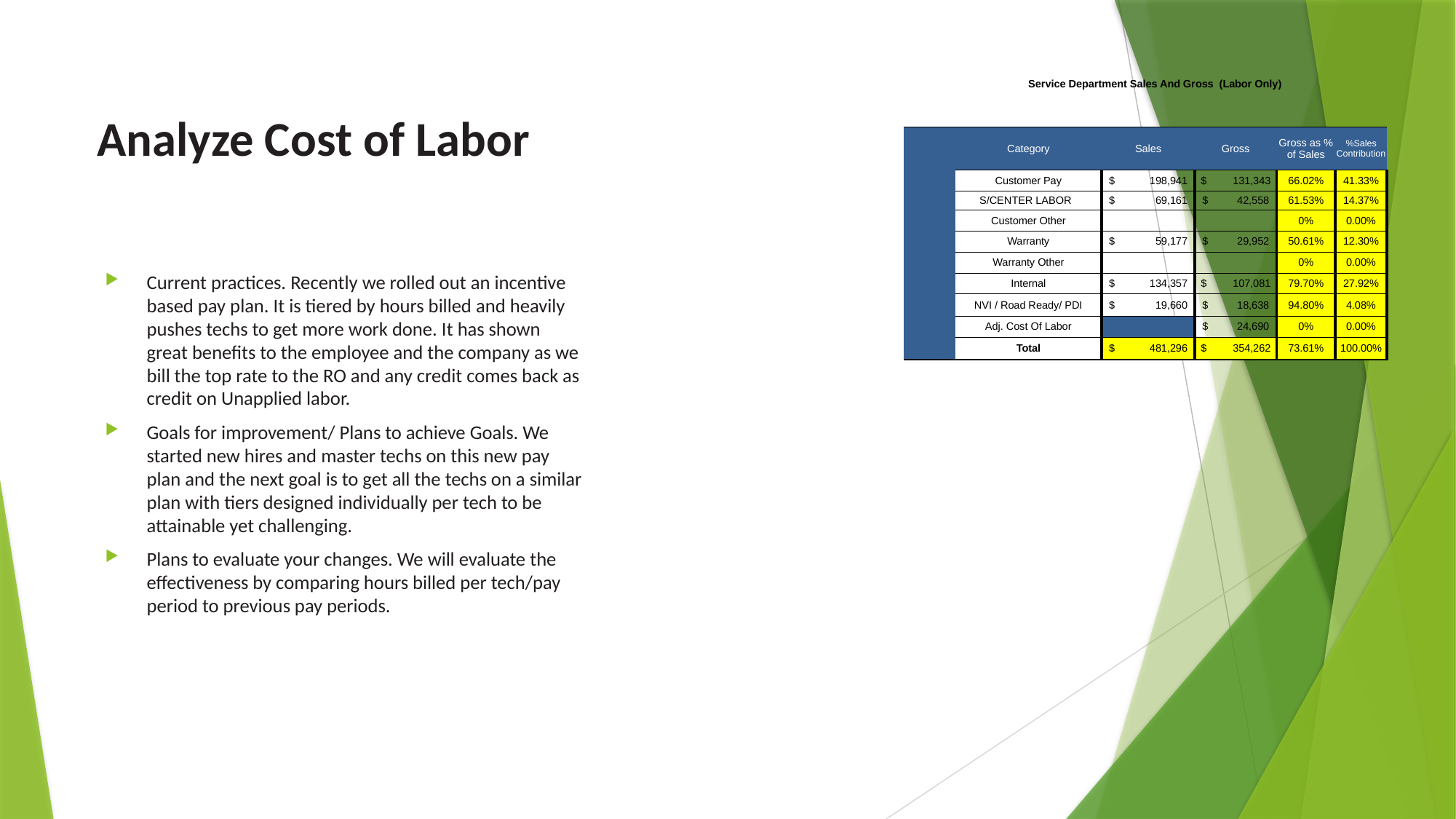

# Analyze Cost of Labor
|  | Service Department Sales And Gross (Labor Only) |  |  |  |  |
| --- | --- | --- | --- | --- | --- |
|  |  |  |  |  |  |
|  | Category | Sales | Gross | Gross as % of Sales | %Sales Contribution |
|  | Customer Pay | $ 198,941 | $ 131,343 | 66.02% | 41.33% |
|  | S/CENTER LABOR | $ 69,161 | $ 42,558 | 61.53% | 14.37% |
|  | Customer Other |  |  | 0% | 0.00% |
|  | Warranty | $ 59,177 | $ 29,952 | 50.61% | 12.30% |
|  | Warranty Other |  |  | 0% | 0.00% |
|  | Internal | $ 134,357 | $ 107,081 | 79.70% | 27.92% |
|  | NVI / Road Ready/ PDI | $ 19,660 | $ 18,638 | 94.80% | 4.08% |
|  | Adj. Cost Of Labor |  | $ 24,690 | 0% | 0.00% |
|  | Total | $ 481,296 | $ 354,262 | 73.61% | 100.00% |

Current practices. Recently we rolled out an incentive based pay plan. It is tiered by hours billed and heavily pushes techs to get more work done. It has shown great benefits to the employee and the company as we bill the top rate to the RO and any credit comes back as credit on Unapplied labor.
Goals for improvement/ Plans to achieve Goals. We started new hires and master techs on this new pay plan and the next goal is to get all the techs on a similar plan with tiers designed individually per tech to be attainable yet challenging.
Plans to evaluate your changes. We will evaluate the effectiveness by comparing hours billed per tech/pay period to previous pay periods.